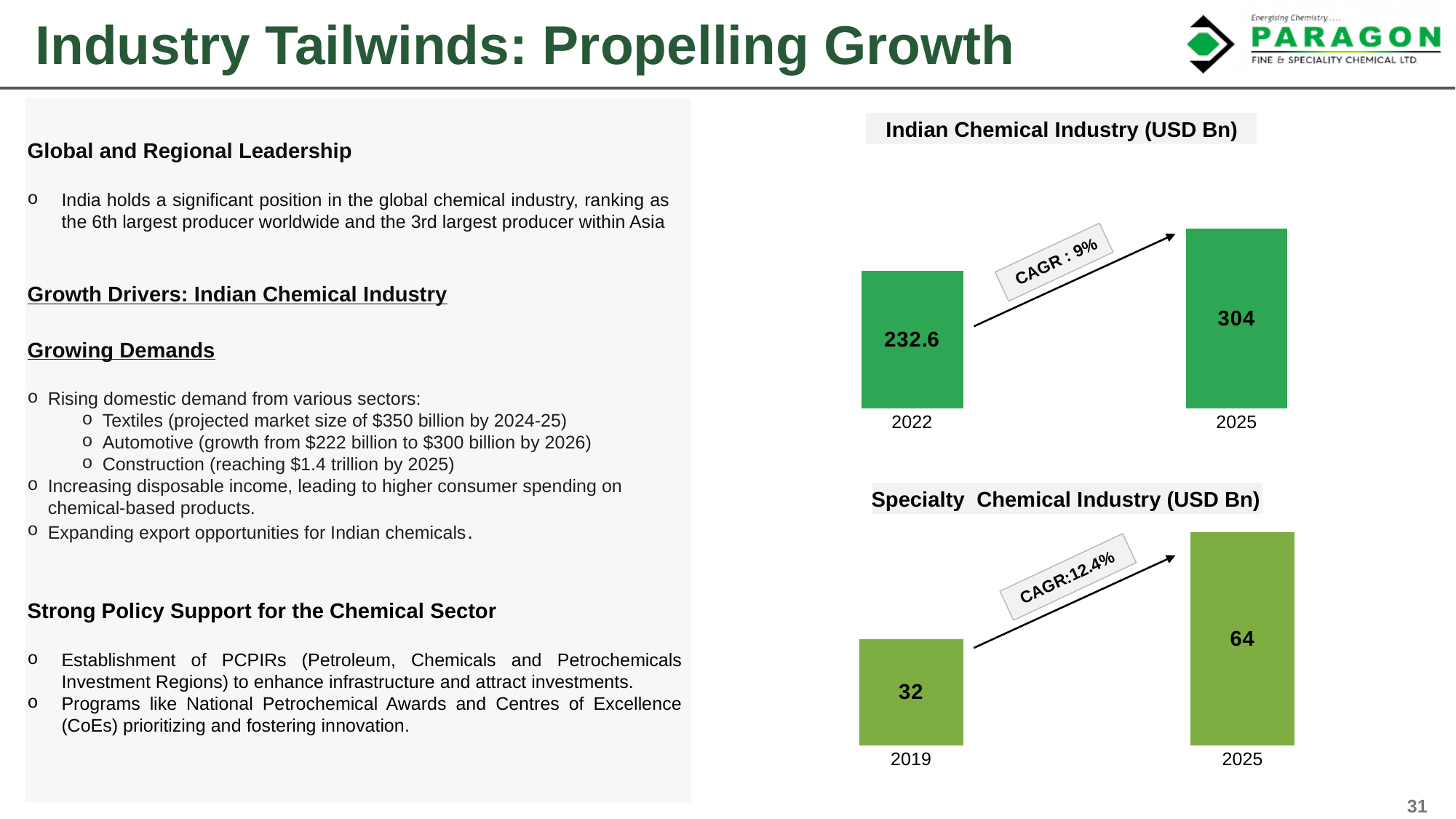

Industry Tailwinds: Propelling Growth

Indian Chemical Industry (USD Bn)

### Chart

| Category | Indian Chemical Industry  |
|---|---|
| 2019 | 32.0 |
| 2025 | 64.0 |
Global and Regional Leadership

India holds a significant position in the global chemical industry, ranking as the 6th largest producer worldwide and the 3rd largest producer within Asia

### Chart

| Category | Indian Chemical Industry  |
|---|---|
| 2022 | 232.6 |
| 2025 | 304.0 |
 CAGR : 9%

Growth Drivers: Indian Chemical Industry
Growing Demands

Rising domestic demand from various sectors:
Textiles (projected market size of $350 billion by 2024-25)
Automotive (growth from $222 billion to $300 billion by 2026)
Construction (reaching $1.4 trillion by 2025)
Increasing disposable income, leading to higher consumer spending on chemical-based products.
Expanding export opportunities for Indian chemicals.

Specialty  Chemical Industry (USD Bn)
 CAGR:12.4%
Strong Policy Support for the Chemical Sector

Establishment of PCPIRs (Petroleum, Chemicals and Petrochemicals Investment Regions) to enhance infrastructure and attract investments.
Programs like National Petrochemical Awards and Centres of Excellence (CoEs) prioritizing and fostering innovation.
31